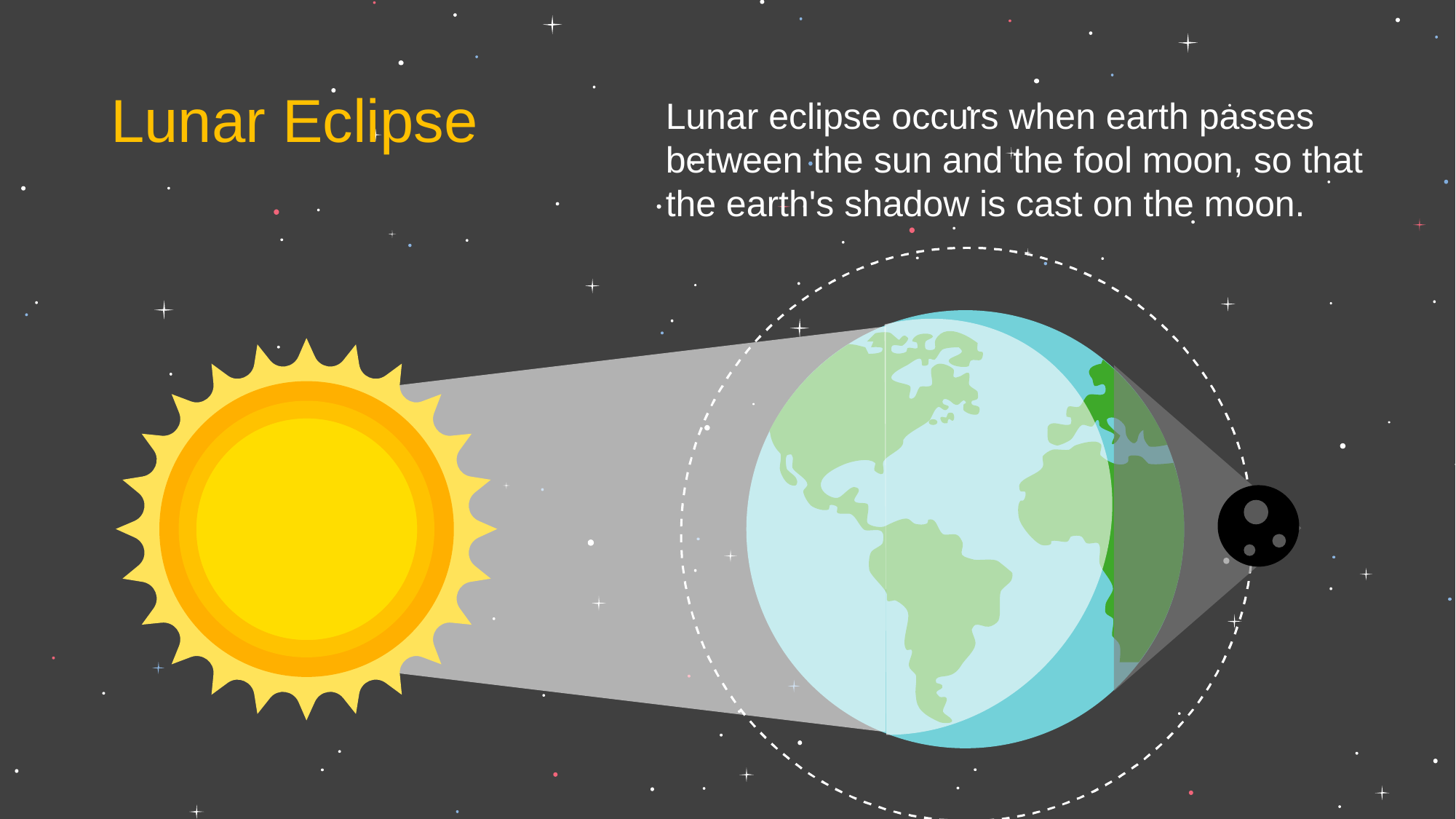

# Lunar Eclipse
Lunar eclipse occurs when earth passes between the sun and the fool moon, so that the earth's shadow is cast on the moon.